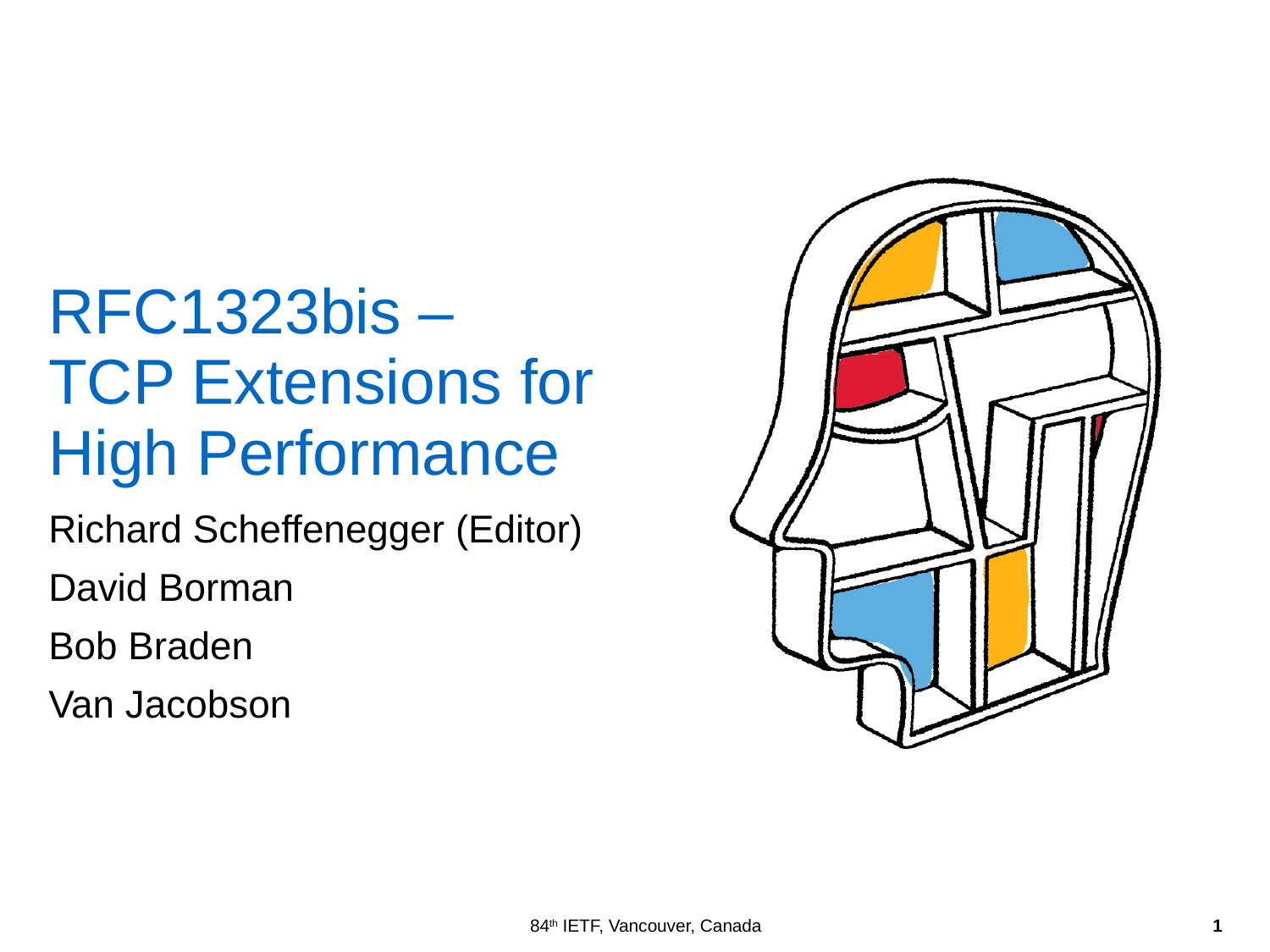

# RFC1323bis – TCP Extensions for High Performance
Richard Scheffenegger (Editor)
David Borman
Bob Braden
Van Jacobson
1
84th IETF, Vancouver, Canada